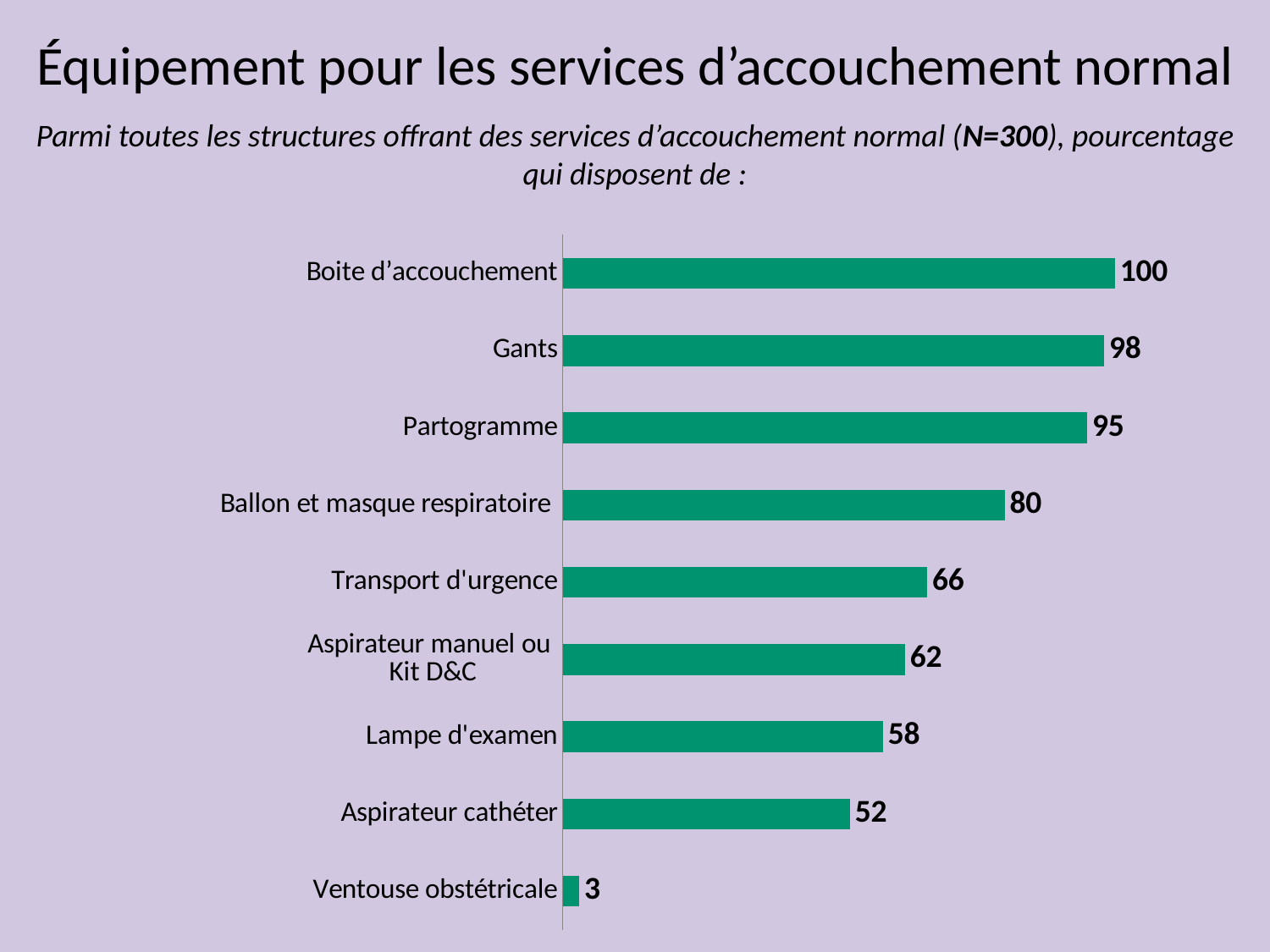

Équipement pour les services d’accouchement normal
Parmi toutes les structures offrant des services d’accouchement normal (N=300), pourcentage qui disposent de :

### Chart

| Category | Series 1 |
|---|---|
| Ventouse obstétricale | 3.0 |
| Aspirateur cathéter | 52.0 |
| Lampe d'examen | 58.0 |
| Aspirateur manuel ou
Kit D&C | 62.0 |
| Transport d'urgence | 66.0 |
| Ballon et masque respiratoire  | 80.0 |
| Partogramme | 95.0 |
| Gants | 98.0 |
| Boite d’accouchement | 100.0 |